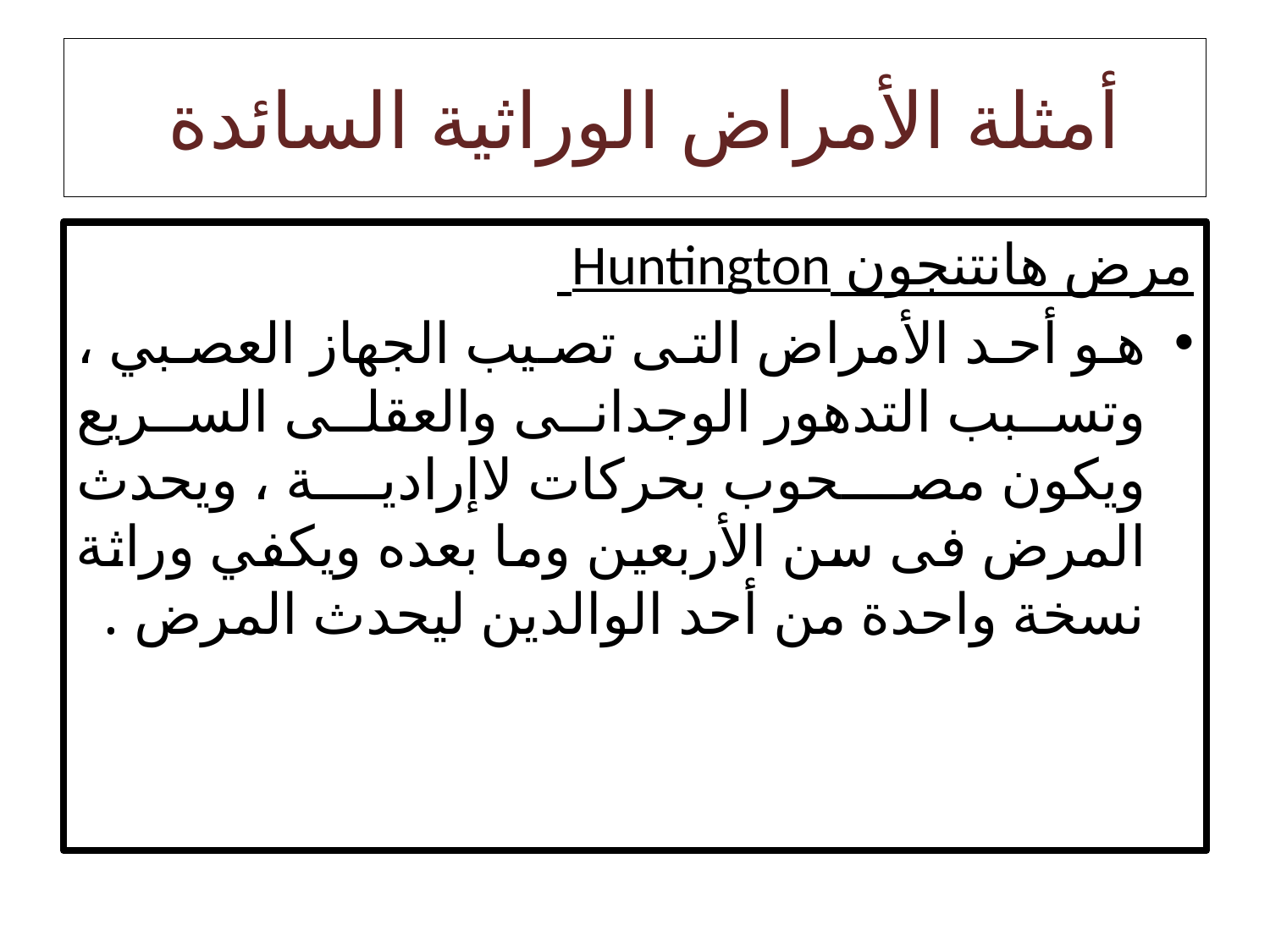

# أمثلة الأمراض الوراثية السائدة
مرض هانتنجون Huntington
هو أحد الأمراض التى تصيب الجهاز العصبي ، وتسبب التدهور الوجدانى والعقلى السريع ويكون مصحوب بحركات لاإرادية ، ويحدث المرض فى سن الأربعين وما بعده ويكفي وراثة نسخة واحدة من أحد الوالدين ليحدث المرض .